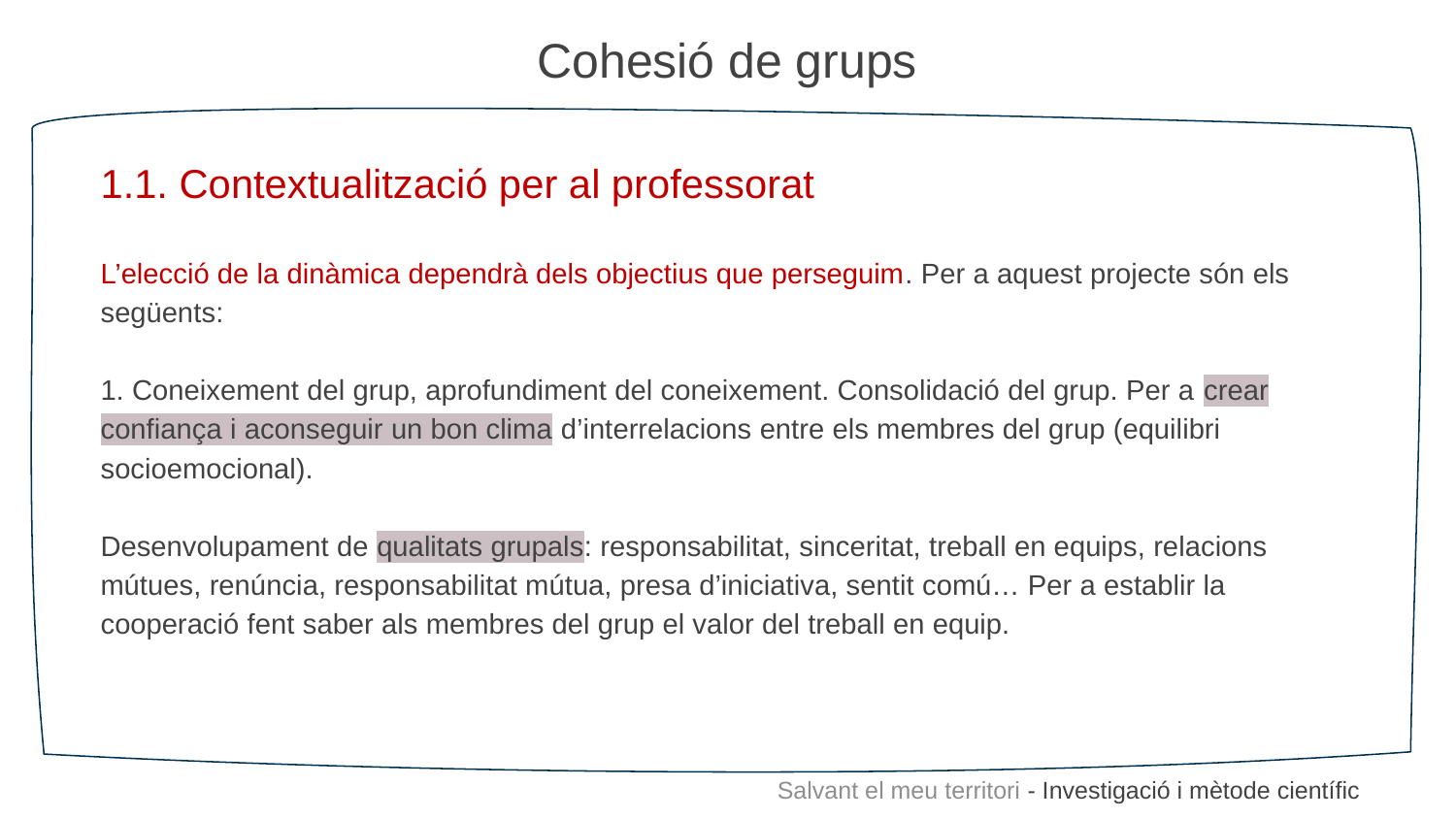

Cohesió de grups

1.1. Contextualització per al professorat
L’elecció de la dinàmica dependrà dels objectius que perseguim. Per a aquest projecte són els següents:

1. Coneixement del grup, aprofundiment del coneixement. Consolidació del grup. Per a crear confiança i aconseguir un bon clima d’interrelacions entre els membres del grup (equilibri socioemocional).

Desenvolupament de qualitats grupals: responsabilitat, sinceritat, treball en equips, relacions mútues, renúncia, responsabilitat mútua, presa d’iniciativa, sentit comú… Per a establir la cooperació fent saber als membres del grup el valor del treball en equip.

Salvant el meu territori - Investigació i mètode científic